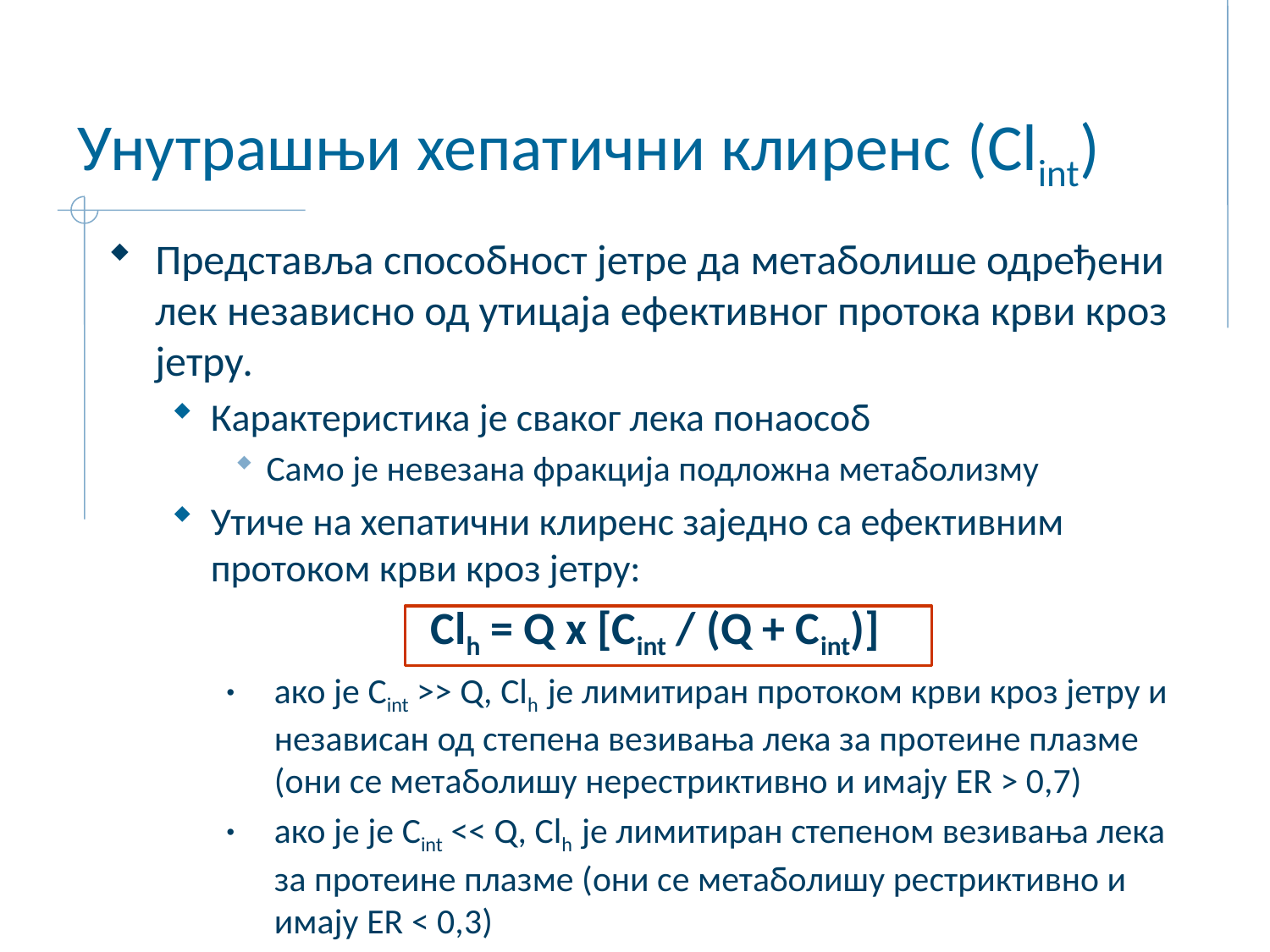

# Унутрашњи хепатични клиренс (Clint)
Представља способност јетре да метаболише одређени лек независно од утицаја ефективног протока крви кроз јетру.
Карактеристика је сваког лека понаособ
Само је невезана фракција подложна метаболизму
Утиче на хепатични клиренс заједно са ефективним протоком крви кроз јетру:
Clh = Q x [Cint / (Q + Cint)]
ако је Cint >> Q, Clh  је лимитиран протоком крви кроз јетру и независан од степена везивања лека за протеине плазме (они се метаболишу нерестриктивно и имају ER > 0,7)
ако је је Cint << Q, Clh  је лимитиран степеном везивања лека за протеине плазме (они се метаболишу рестриктивно и имају ER < 0,3)